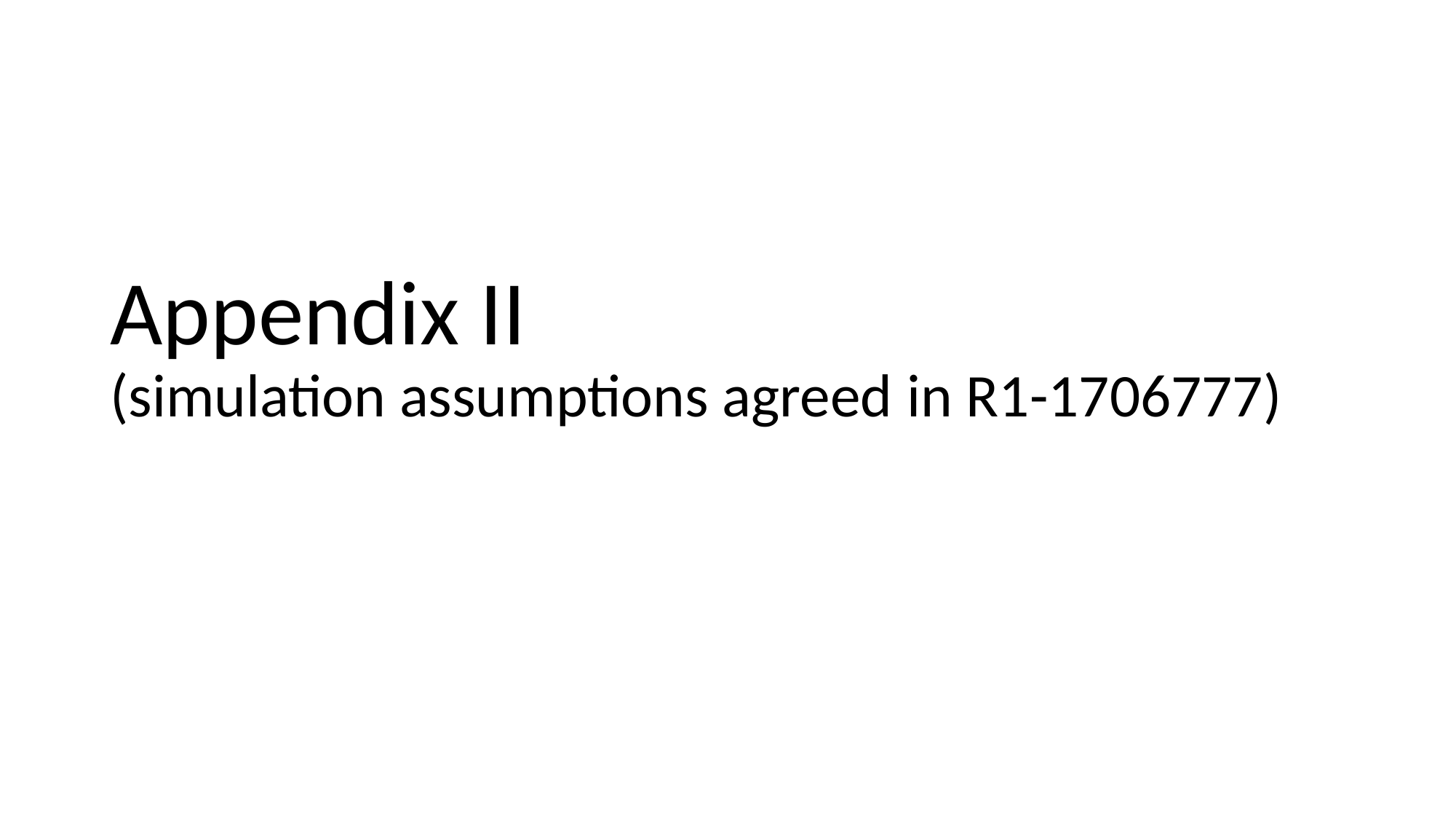

# Appendix II (simulation assumptions agreed in R1-1706777)